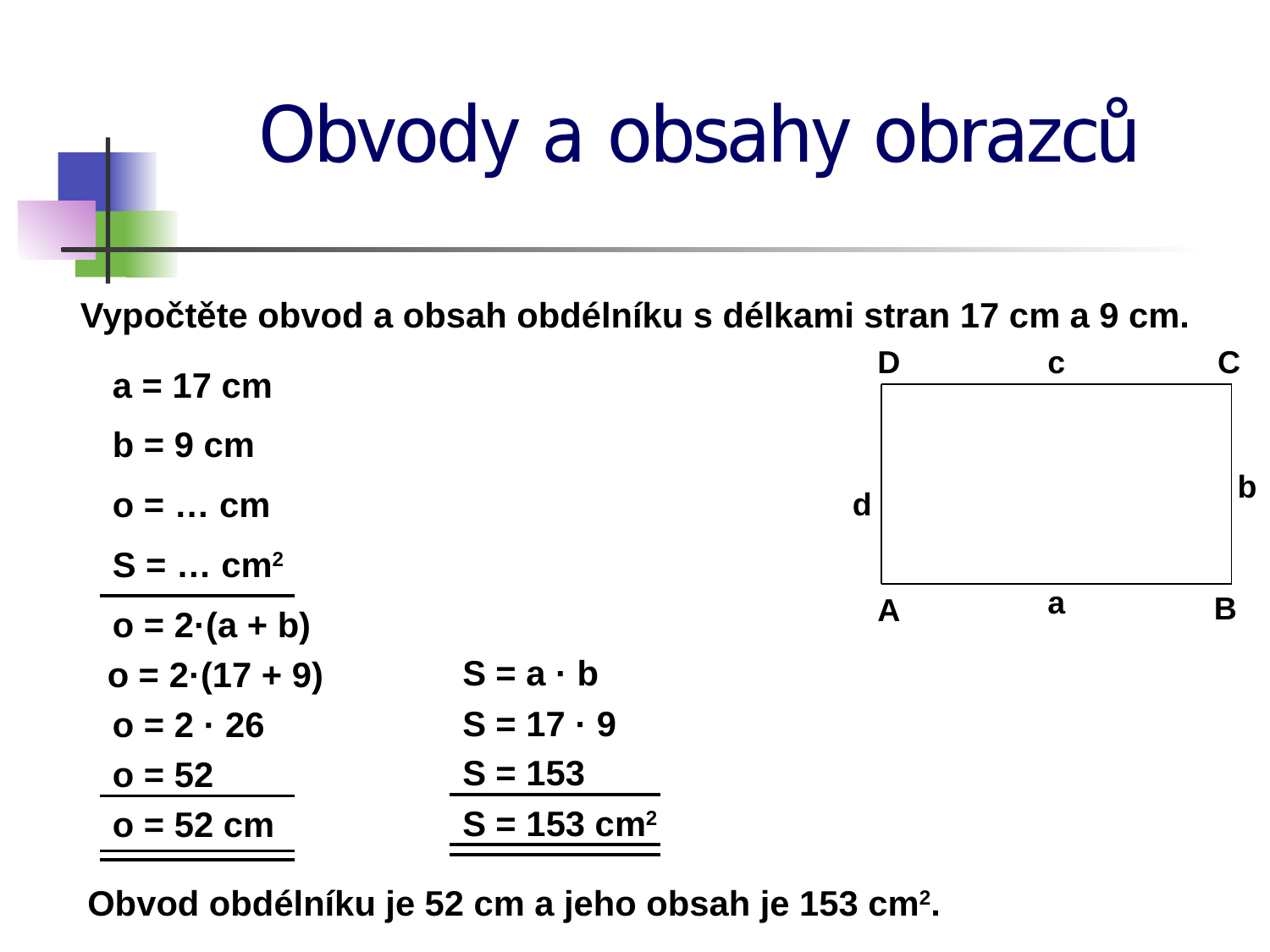

# Obvody a obsahy obrazců
Vypočtěte obvod a obsah obdélníku s délkami stran 17 cm a 9 cm.
D
c
C
a = 17 cm
b = 9 cm
b
o = … cm
d
S = … cm2
a
B
A
o = 2·(a + b)
S = a · b
o = 2·(17 + 9)
S = 17 · 9
o = 2 · 26
S = 153
o = 52
S = 153 cm2
o = 52 cm
Obvod obdélníku je 52 cm a jeho obsah je 153 cm2.